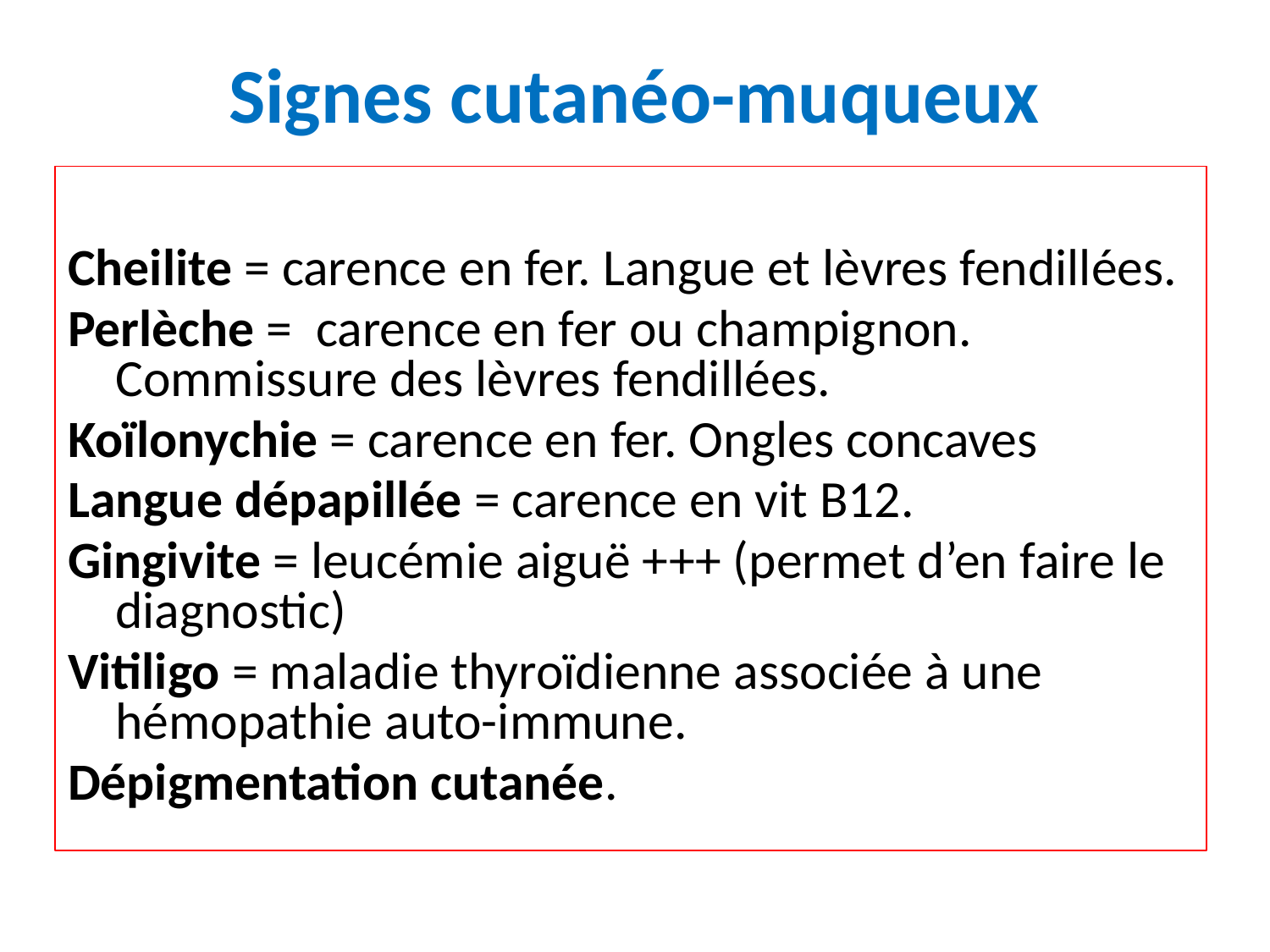

# Signes cutanéo-muqueux

Cheilite = carence en fer. Langue et lèvres fendillées.
Perlèche =  carence en fer ou champignon. Commissure des lèvres fendillées.
Koïlonychie = carence en fer. Ongles concaves
Langue dépapillée = carence en vit B12.
Gingivite = leucémie aiguë +++ (permet d’en faire le diagnostic)
Vitiligo = maladie thyroïdienne associée à une hémopathie auto-immune.
Dépigmentation cutanée.